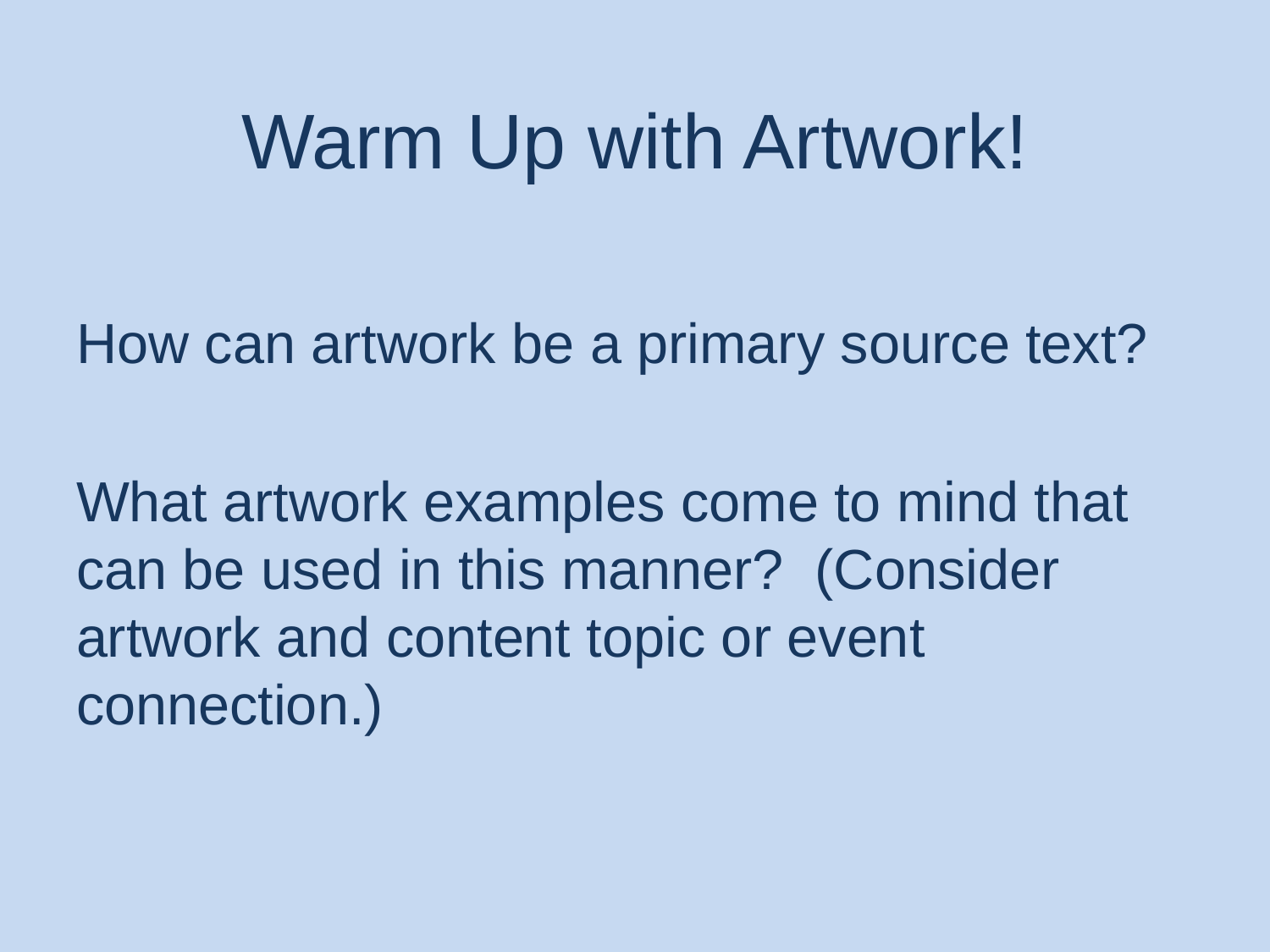

# Warm Up with Artwork!

How can artwork be a primary source text?

What artwork examples come to mind that can be used in this manner?  (Consider artwork and content topic or event connection.)